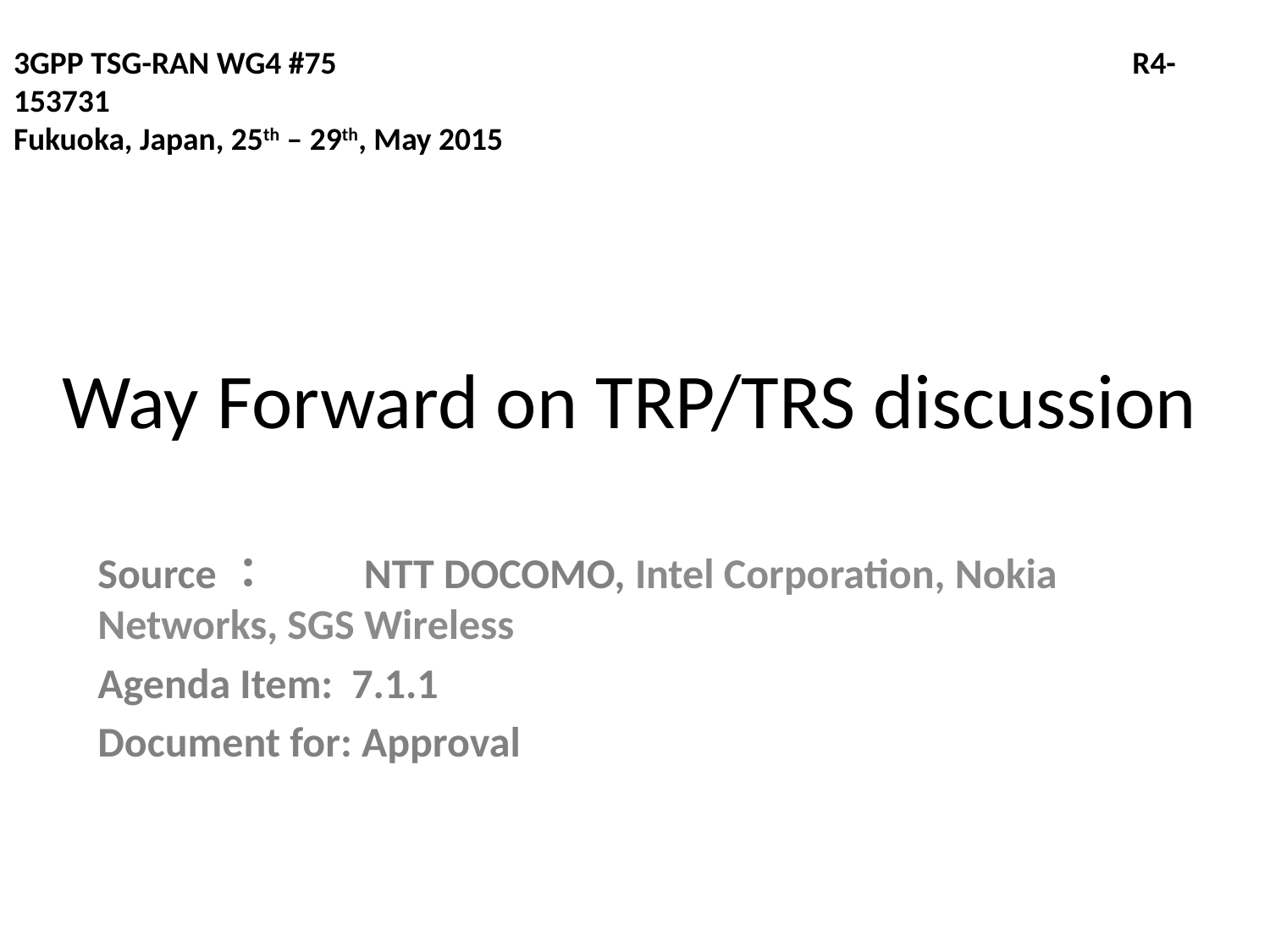

3GPP TSG-RAN WG4 #75 						　　　R4-153731
Fukuoka, Japan, 25th – 29th, May 2015
# Way Forward on TRP/TRS discussion
Source：　　NTT DOCOMO, Intel Corporation, Nokia Networks, SGS Wireless
Agenda Item:	7.1.1
Document for: Approval